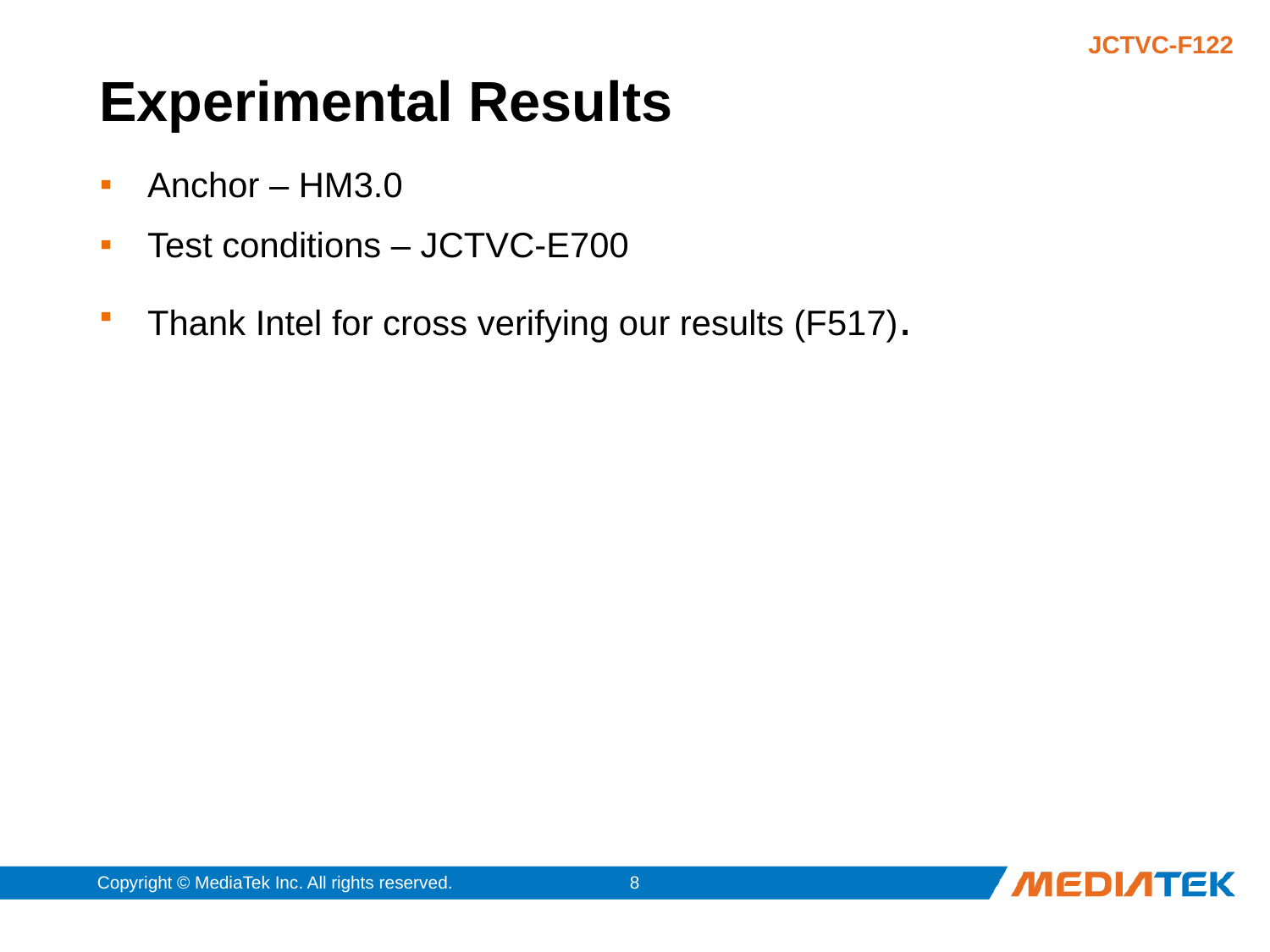

# Experimental Results
Anchor – HM3.0
Test conditions – JCTVC-E700
Thank Intel for cross verifying our results (F517).

Copyright © MediaTek Inc. All rights reserved.
8